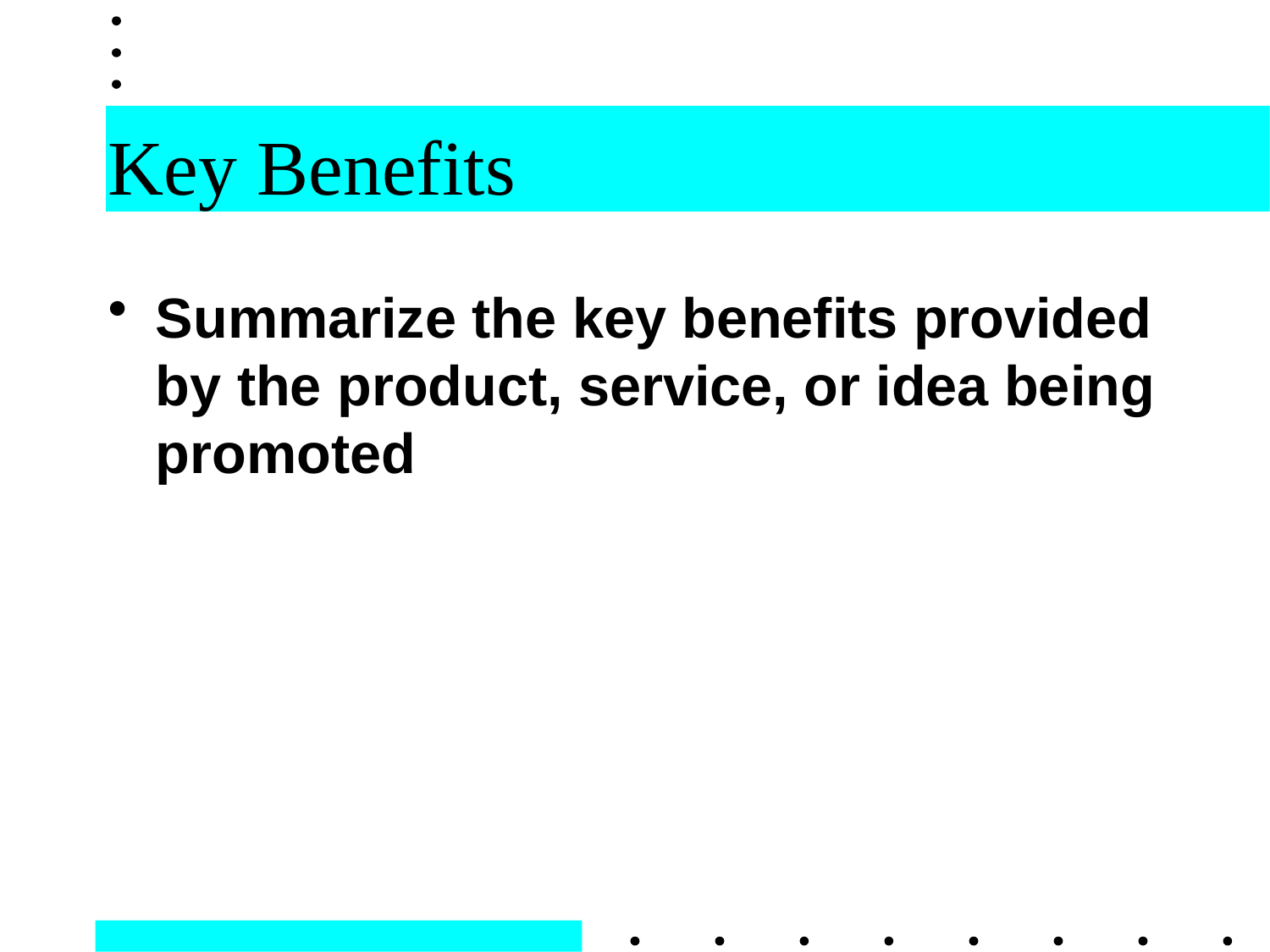

# Key Benefits
Summarize the key benefits provided by the product, service, or idea being promoted